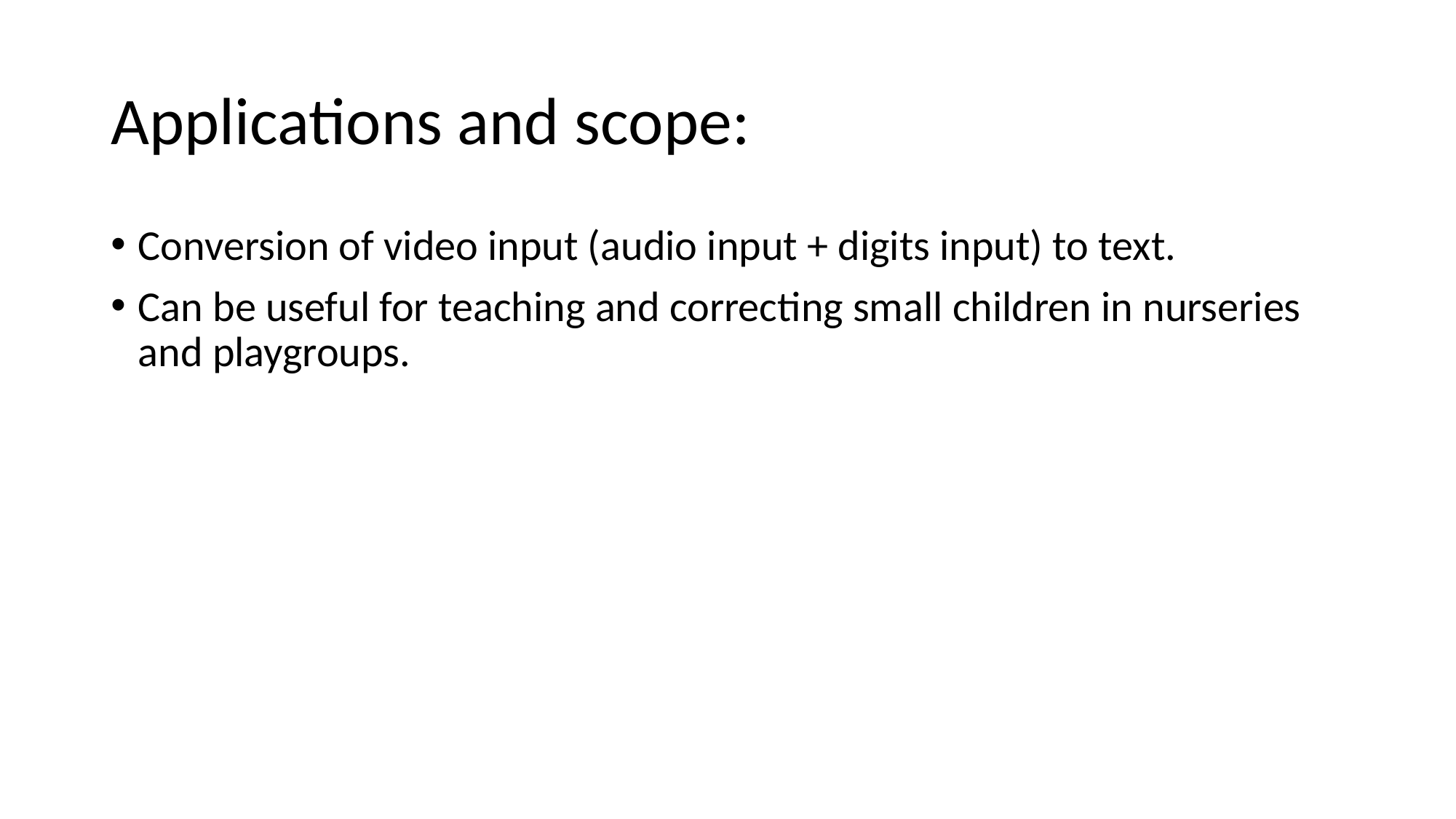

# Applications and scope:
Conversion of video input (audio input + digits input) to text.
Can be useful for teaching and correcting small children in nurseries and playgroups.